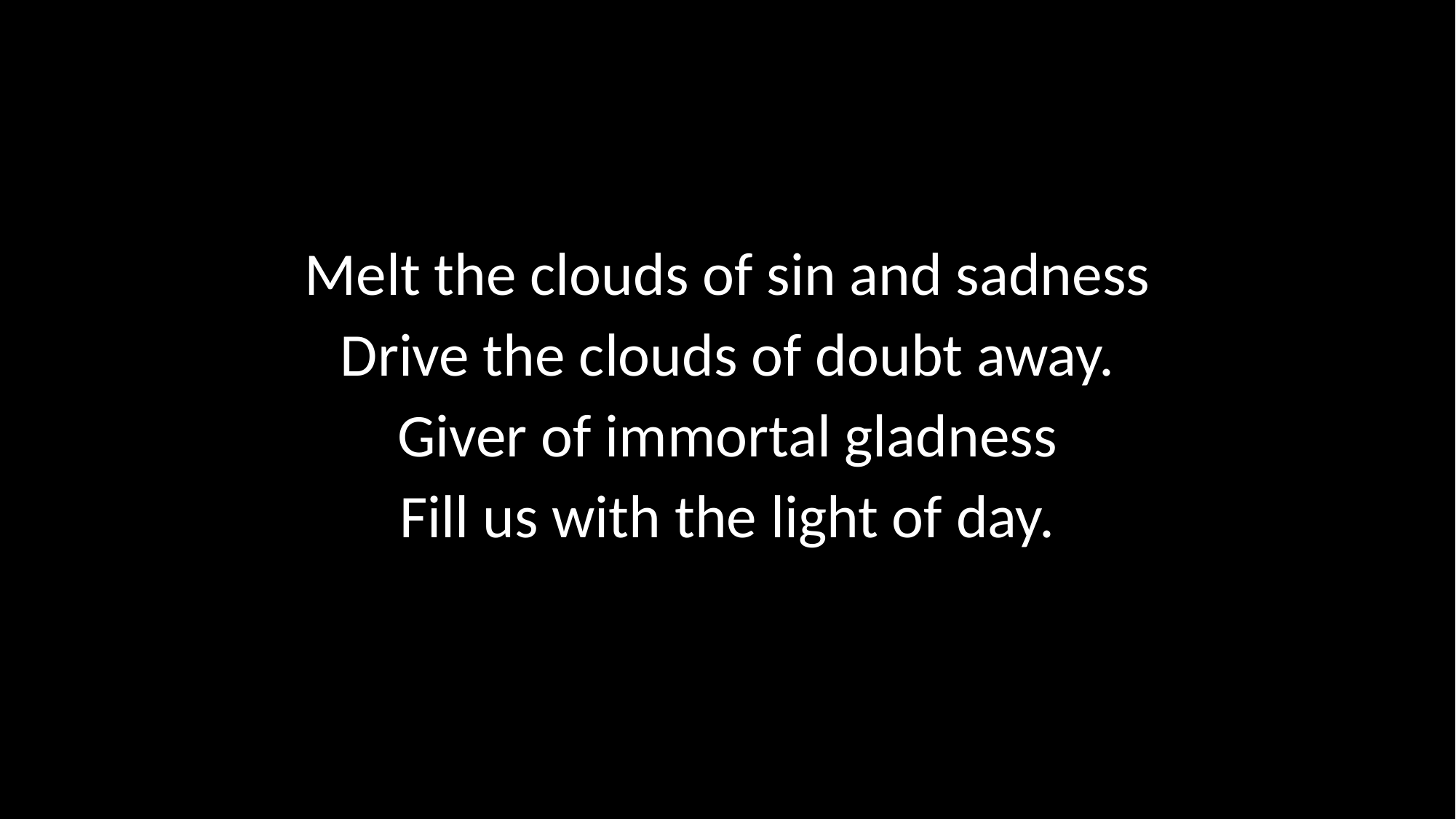

Melt the clouds of sin and sadness
Drive the clouds of doubt away.
Giver of immortal gladness
Fill us with the light of day.